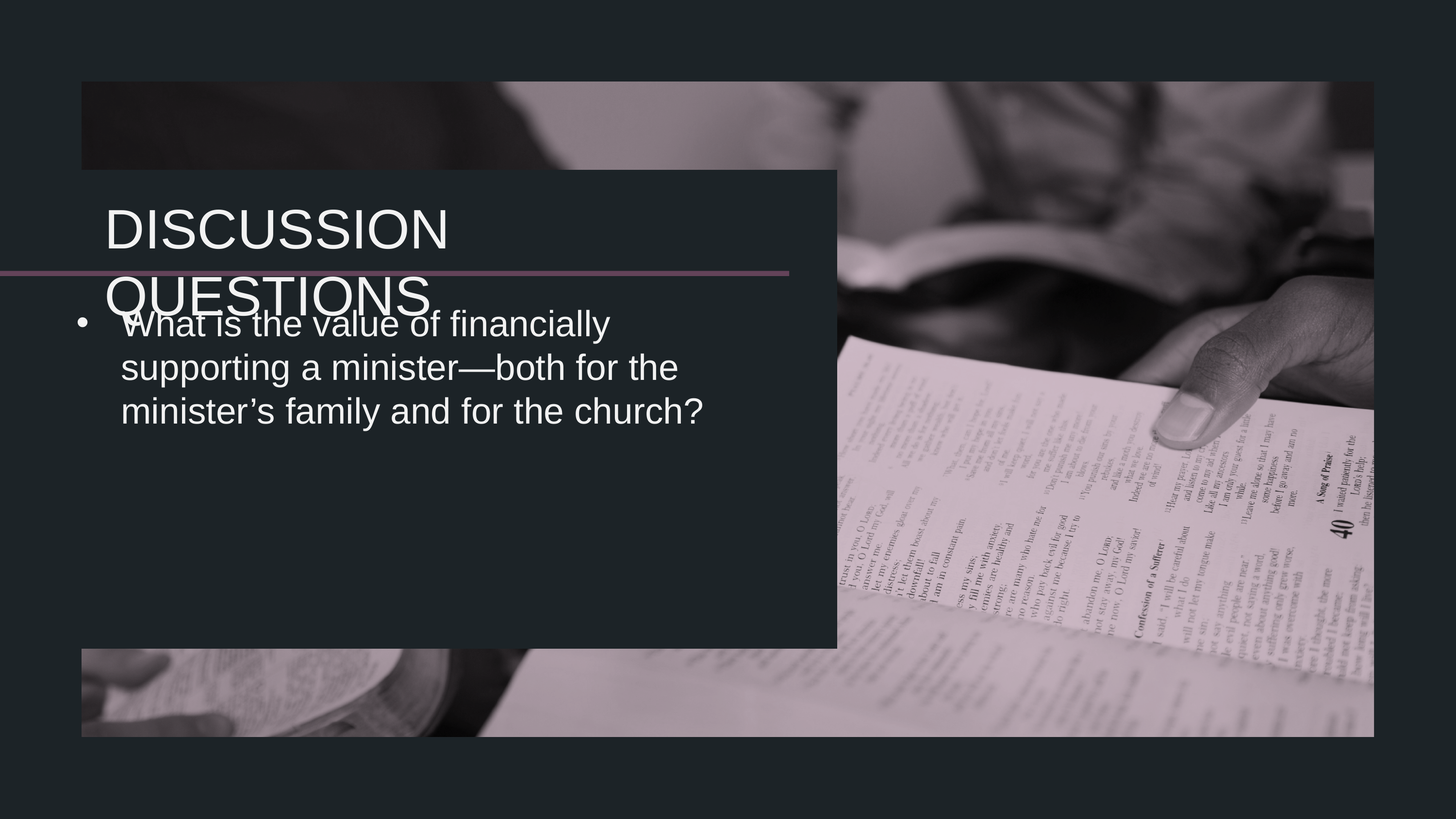

What is the value of financially supporting a minister—both for the minister’s family and for the church?